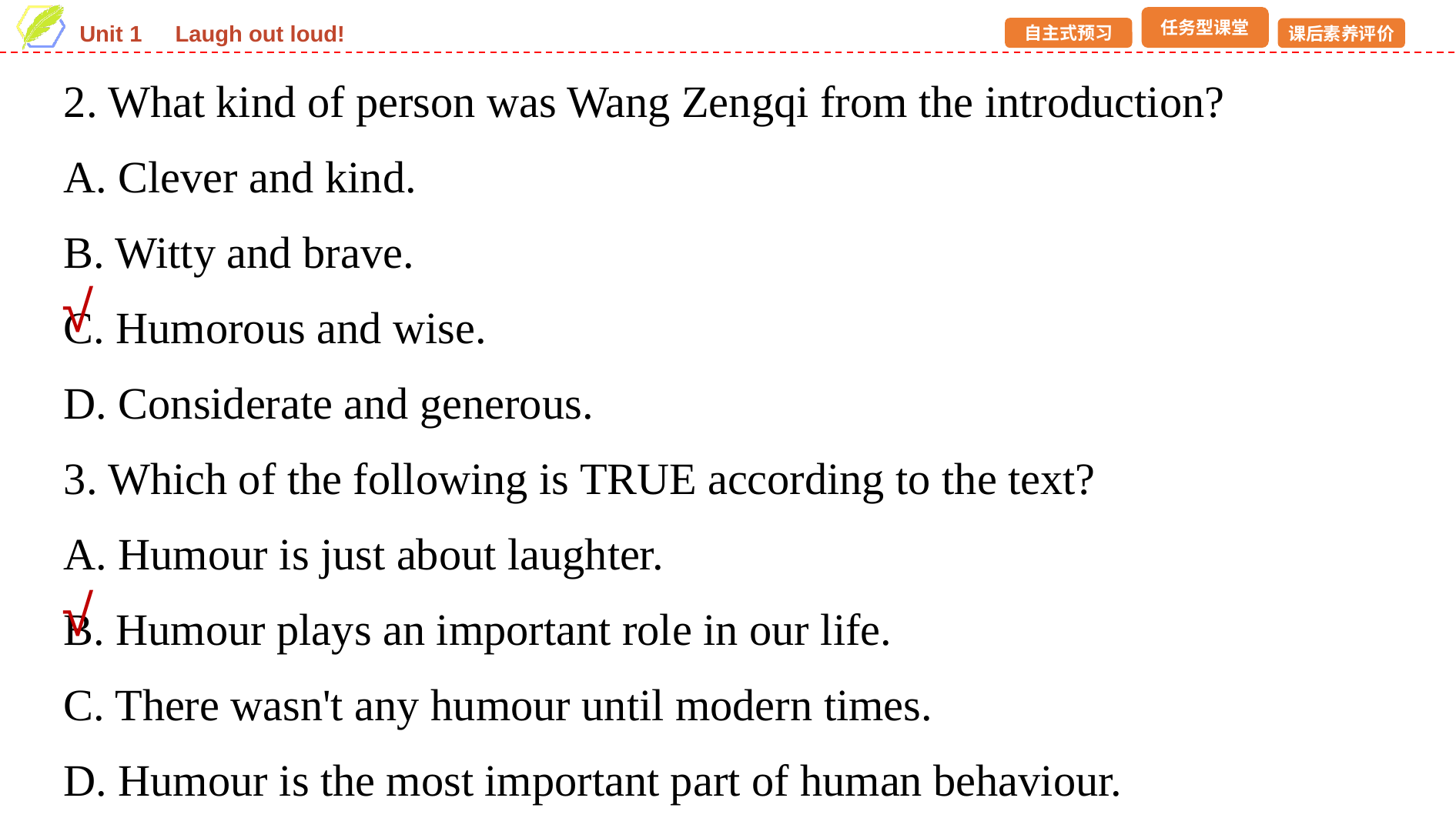

2. What kind of person was Wang Zengqi from the introduction?
A. Clever and kind.
B. Witty and brave.
C. Humorous and wise.
D. Considerate and generous.
3. Which of the following is TRUE according to the text?
A. Humour is just about laughter.
B. Humour plays an important role in our life.
C. There wasn't any humour until modern times.
D. Humour is the most important part of human behaviour.
√
√